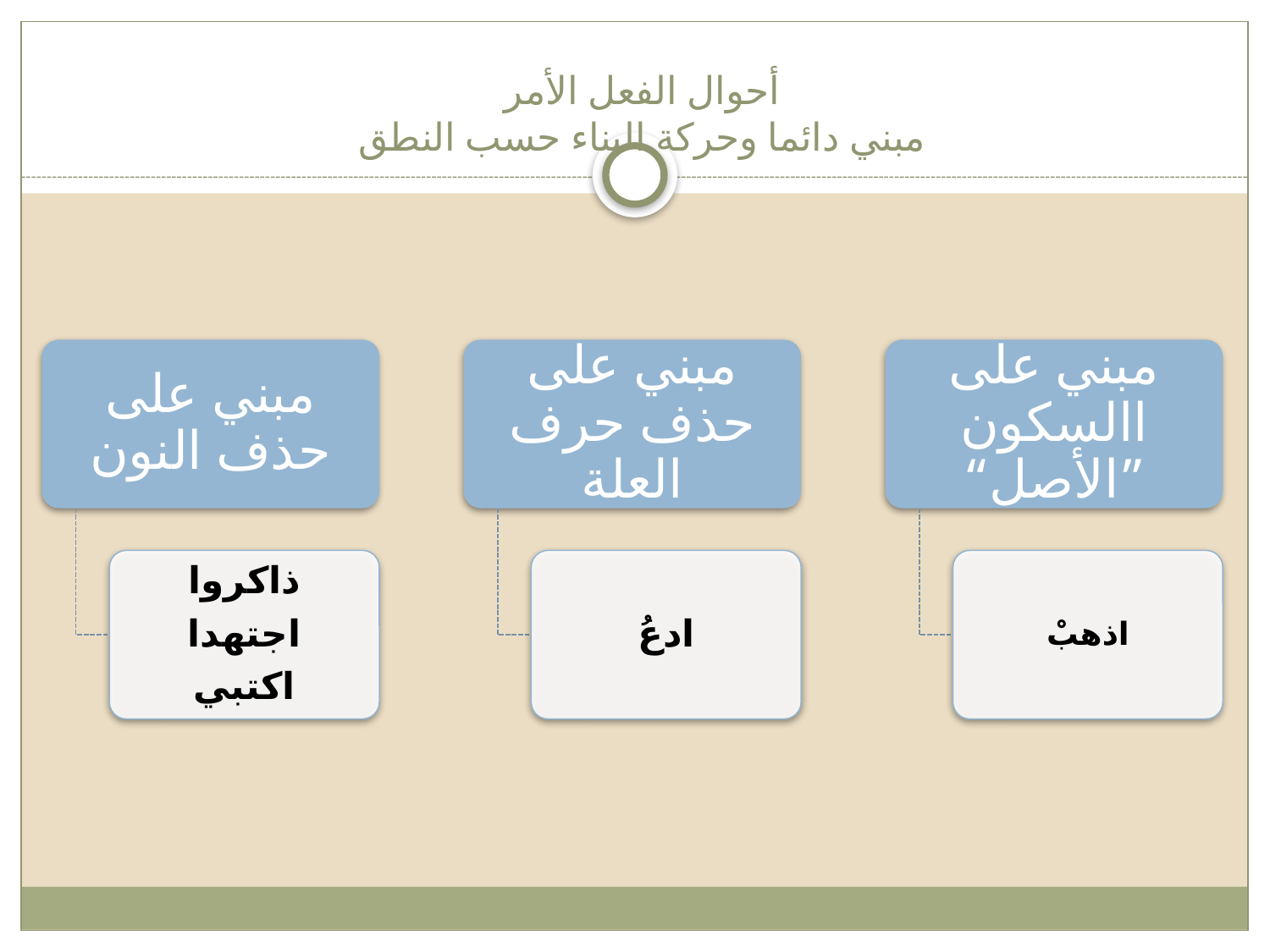

# أحوال الفعل الأمر مبني دائما وحركة البناء حسب النطق
مبني على حذف النون
ذاكروا
اجتهدا
اكتبي
مبني على حذف حرف العلة
ادعُ
مبني على االسكون ”الأصل“
اذهبْ